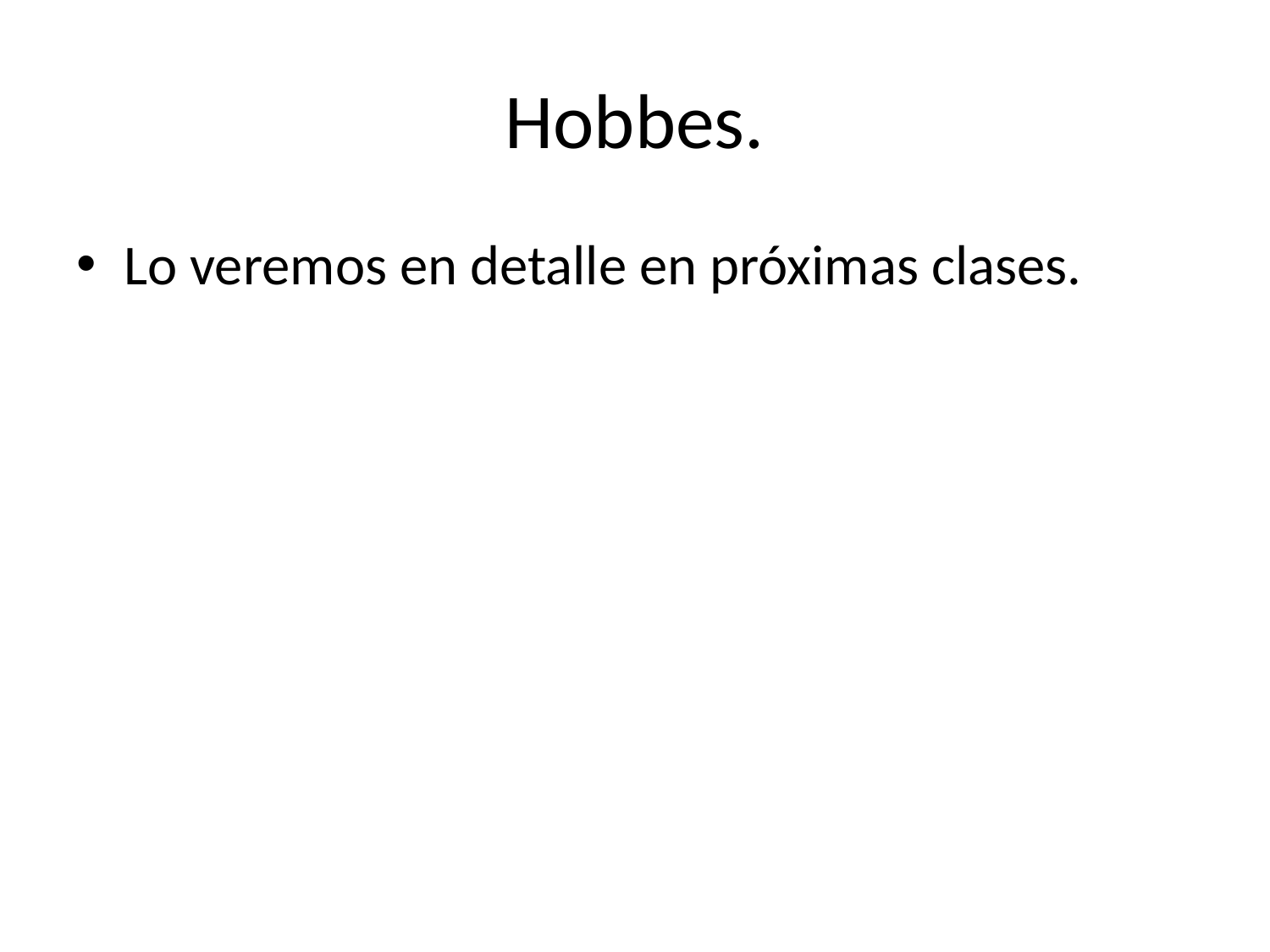

# Hobbes.
Lo veremos en detalle en próximas clases.